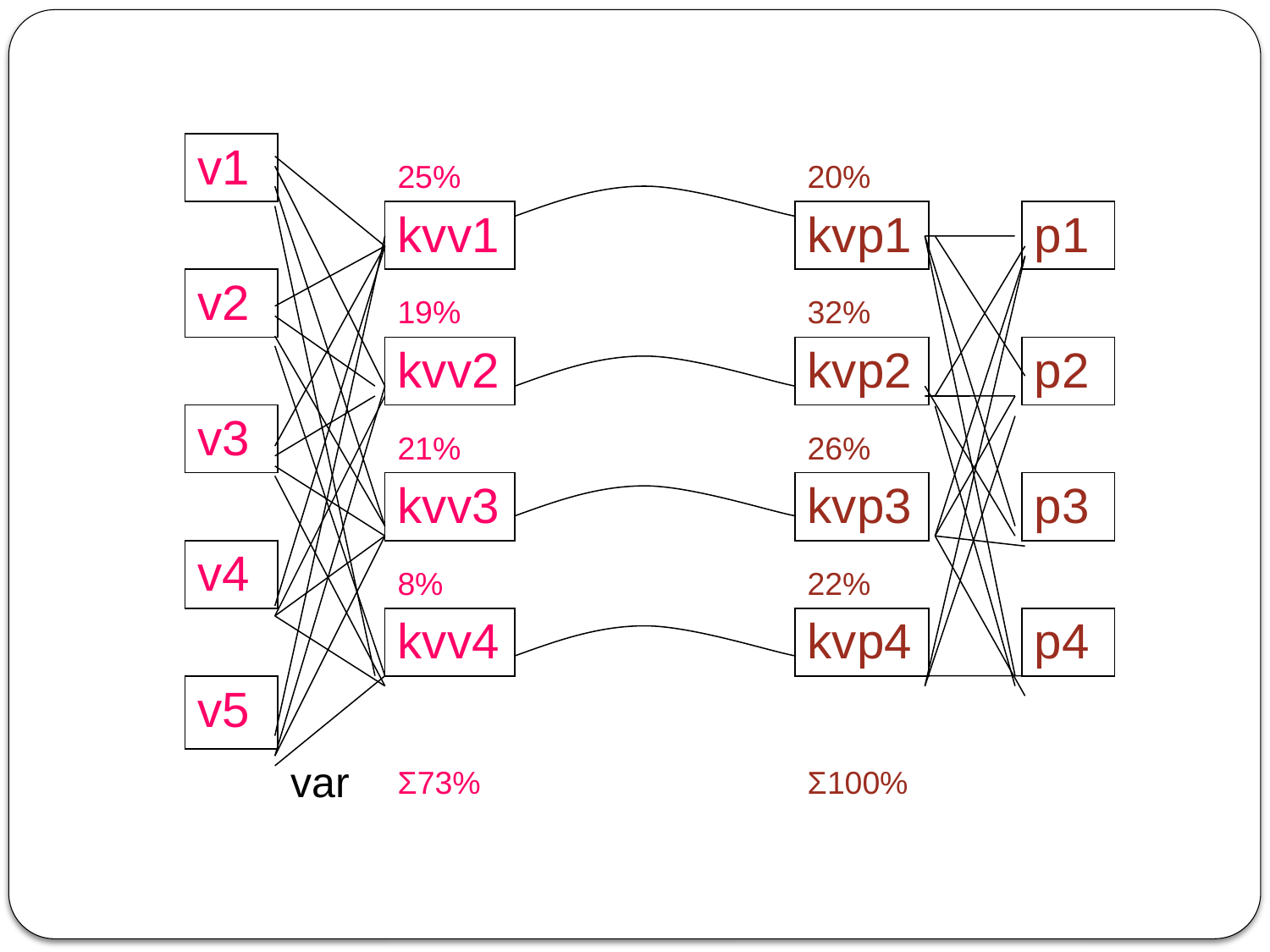

|  |  |  |  |  |  |  |  |  |  |
| --- | --- | --- | --- | --- | --- | --- | --- | --- | --- |
| v1 |  | 25% |  |  |  |  | 20% |  |  |
|  |  | kvv1 |  |  |  |  | kvp1 |  | p1 |
| v2 |  | 19% |  |  |  |  | 32% |  |  |
|  |  | kvv2 |  |  |  |  | kvp2 |  | p2 |
| v3 |  | 21% |  |  |  |  | 26% |  |  |
|  |  | kvv3 |  |  |  |  | kvp3 |  | p3 |
| v4 |  | 8% |  |  |  |  | 22% |  |  |
|  |  | kvv4 |  |  |  |  | kvp4 |  | p4 |
| v5 |  |  |  |  |  |  |  |  |  |
|  | var | Σ73% |  |  |  |  | Σ100% |  |  |
|  |  |  |  |  |  |  |  |  |  |